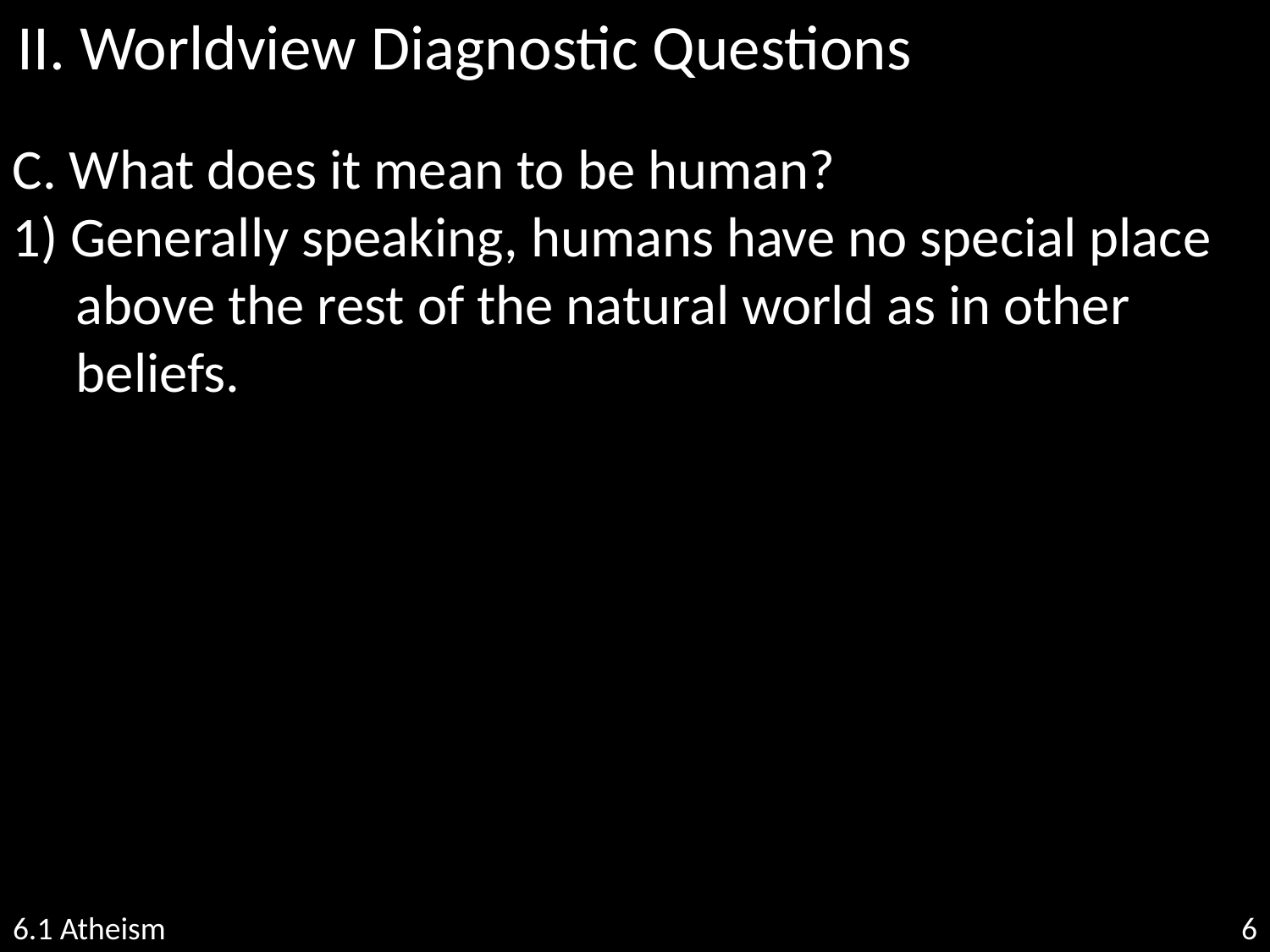

II. Worldview Diagnostic Questions
C. What does it mean to be human?
1) Generally speaking, humans have no special place
     above the rest of the natural world as in other
     beliefs.

6.1 Atheism
6